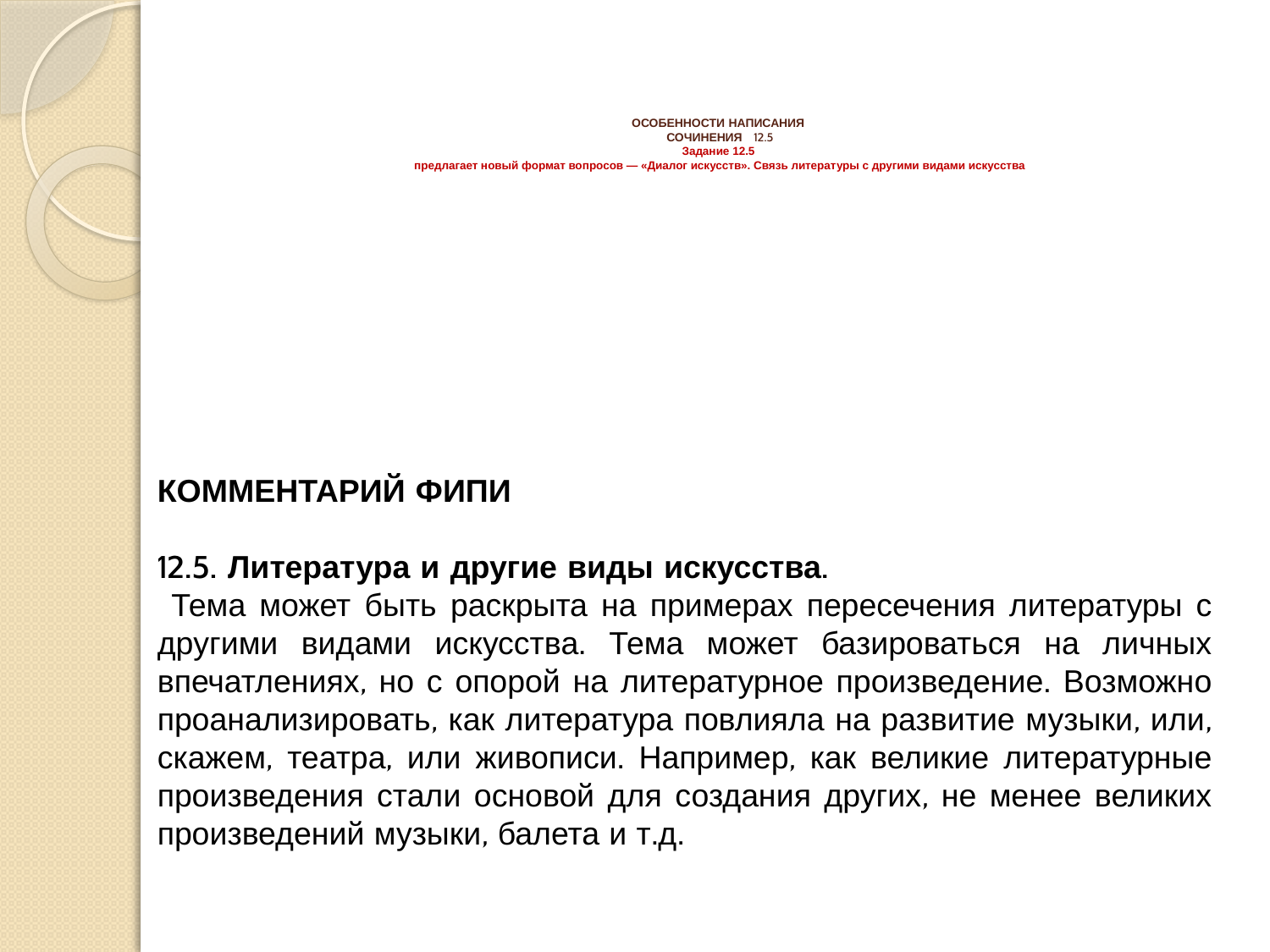

# ОСОБЕННОСТИ НАПИСАНИЯ СОЧИНЕНИЯ   12.5 Задание 12.5 предлагает новый формат вопросов — «Диалог искусств». Связь литературы с другими видами искусства

КОММЕНТАРИЙ ФИПИ

12.5. Литература и другие виды искусства.
 Тема может быть раскрыта на примерах пересечения литературы с другими видами искусства. Тема может базироваться на личных впечатлениях, но с опорой на литературное произведение. Возможно проанализировать, как литература повлияла на развитие музыки, или, скажем, театра, или живописи. Например, как великие литературные произведения стали основой для создания других, не менее великих произведений музыки, балета и т.д.